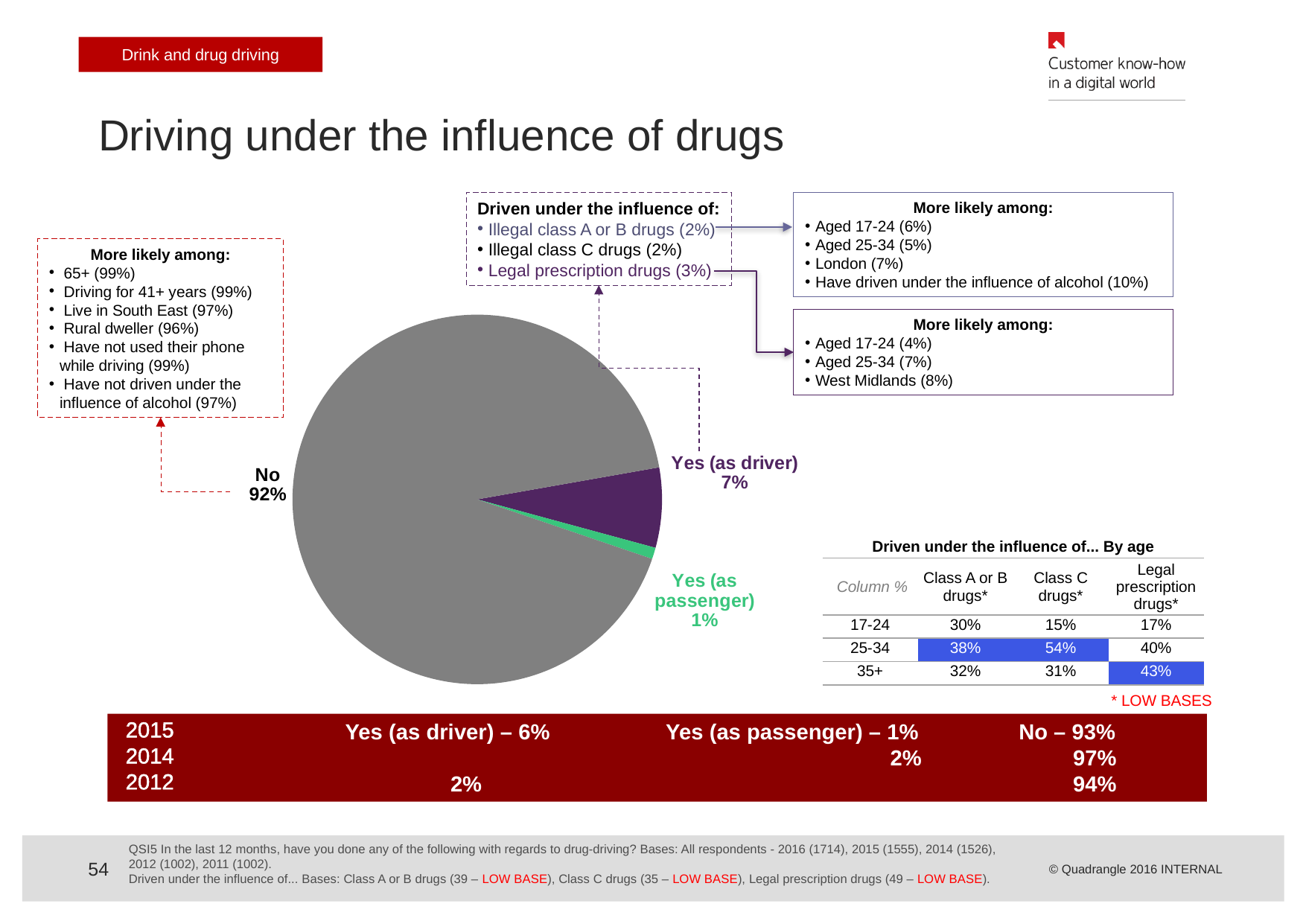

Drink and drug driving
Driving under the influence of drugs
Driven under the influence of:
Illegal class A or B drugs (2%)
Illegal class C drugs (2%)
Legal prescription drugs (3%)
More likely among:
Aged 17-24 (6%)
Aged 25-34 (5%)
London (7%)
Have driven under the influence of alcohol (10%)

### Chart

| Category |  |
|---|---|
| Yes (as driver) | 0.07000000000000002 |
| Yes (as passenger) | 0.010000000000000005 |
| No | 0.92 |
More likely among:
 65+ (99%)
 Driving for 41+ years (99%)
 Live in South East (97%)
 Rural dweller (96%)
 Have not used their phone while driving (99%)
 Have not driven under the influence of alcohol (97%)

More likely among:
Aged 17-24 (4%)
Aged 25-34 (7%)
West Midlands (8%)

| Driven under the influence of... By age |  |  |  |
| --- | --- | --- | --- |
| Column % | Class A or B drugs\* | Class C drugs\* | Legal prescription drugs\* |
| 17-24 | 30% | 15% | 17% |
| 25-34 | 38% | 54% | 40% |
| 35+ | 32% | 31% | 43% |
* LOW BASES
2015
2014
2012
Yes (as driver) – 6%
			          2%
                             5%

Yes (as passenger) – 1%
                                     2%
				2%
No – 93%
         97%
         94%

QSI5 In the last 12 months, have you done any of the following with regards to drug-driving? Bases: All respondents - 2016 (1714), 2015 (1555), 2014 (1526), 2012 (1002), 2011 (1002).
Driven under the influence of... Bases: Class A or B drugs (39 – LOW BASE), Class C drugs (35 – LOW BASE), Legal prescription drugs (49 – LOW BASE).